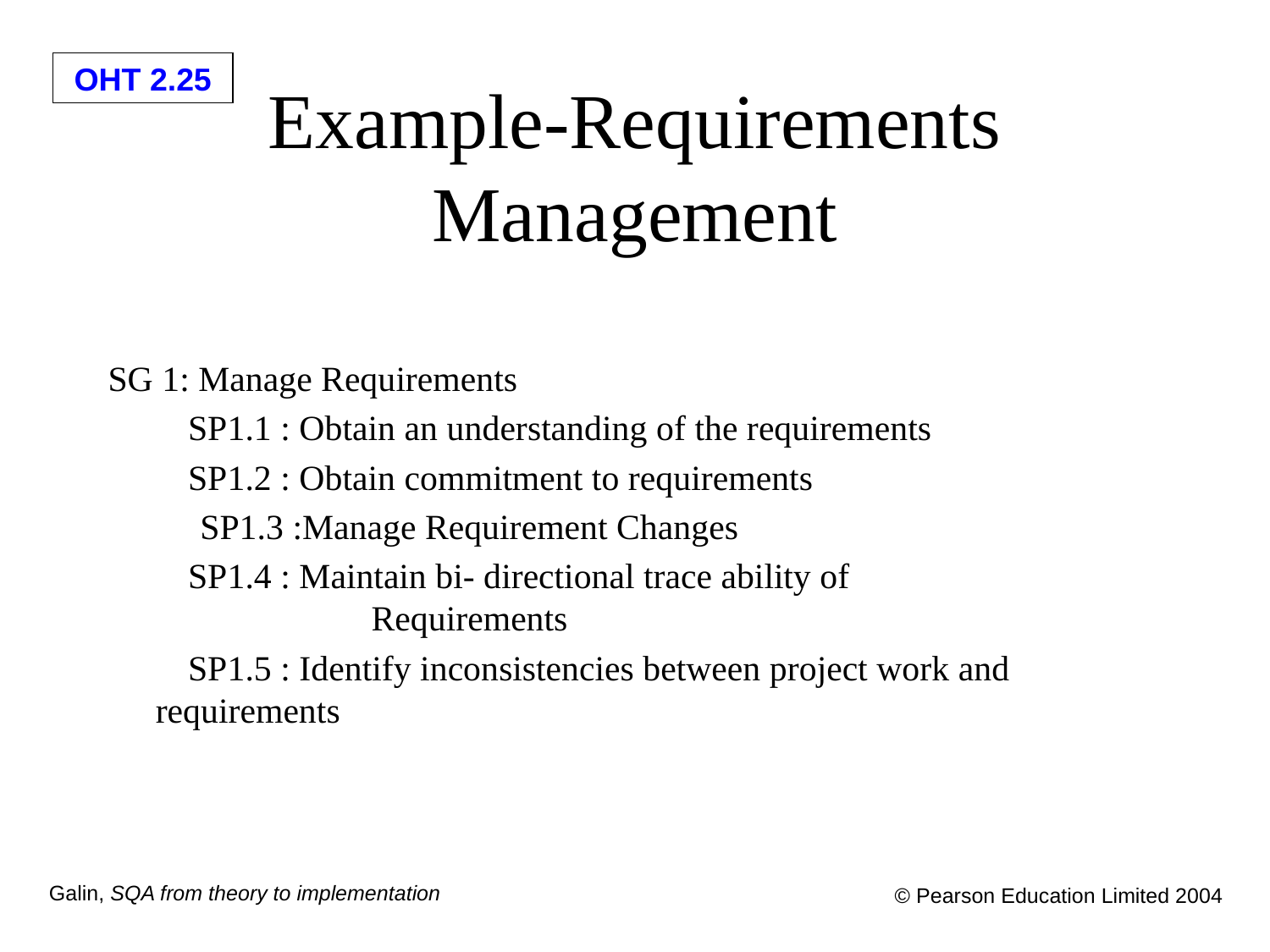

# Example-Requirements Management

SG 1: Manage Requirements
         SP1.1 : Obtain an understanding of the requirements
         SP1.2 : Obtain commitment to requirements
	     SP1.3 :Manage Requirement Changes
         SP1.4 : Maintain bi- directional trace ability of             		          Requirements
         SP1.5 : Identify inconsistencies between project work and 	requirements